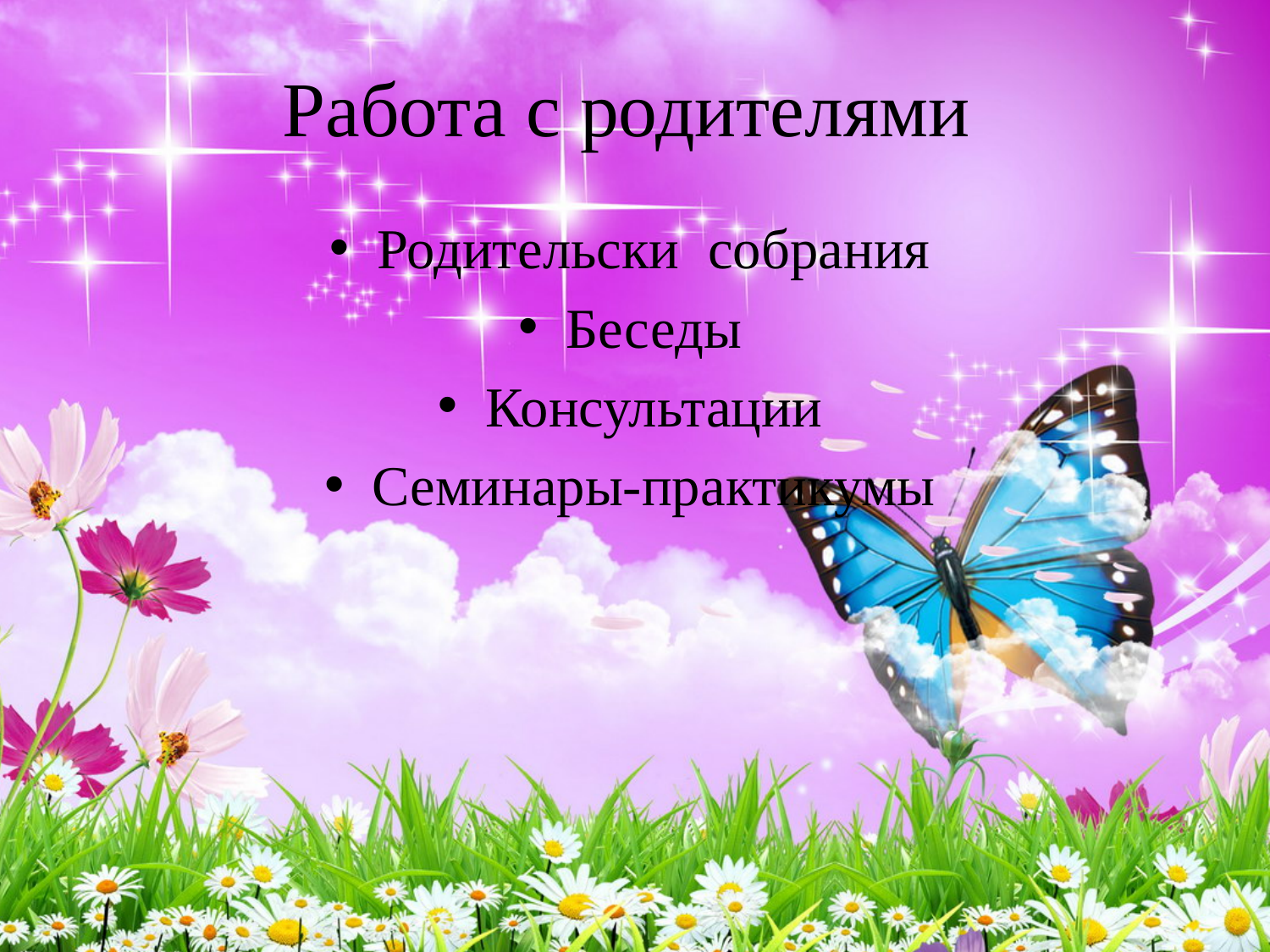

# Работа с родителями
Родительски  собрания
Беседы
Консультации
Семинары-практикумы